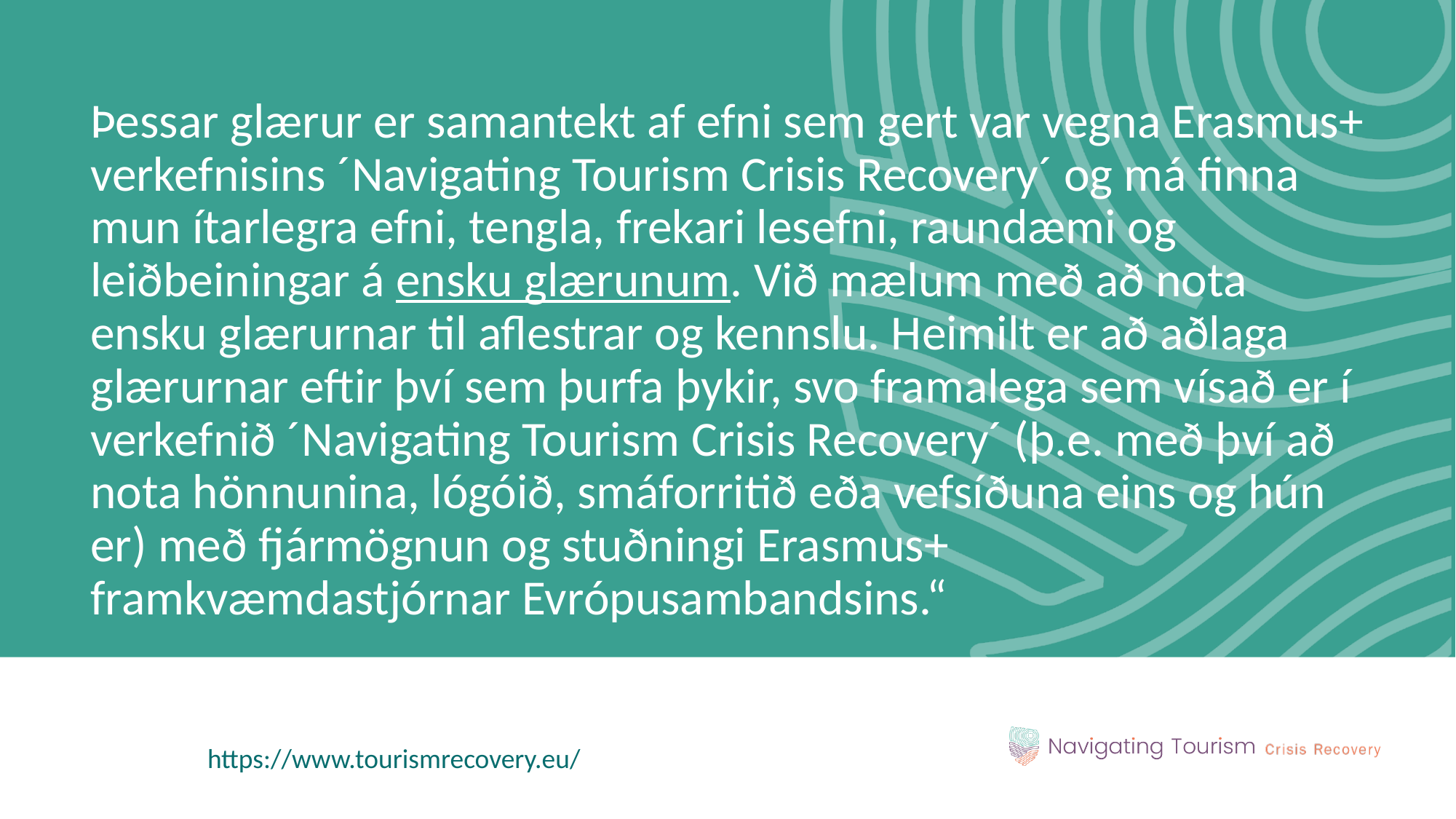

Þessar glærur er samantekt af efni sem gert var vegna Erasmus+ verkefnisins ´Navigating Tourism Crisis Recovery´ og má finna mun ítarlegra efni, tengla, frekari lesefni, raundæmi og leiðbeiningar á ensku glærunum. Við mælum með að nota ensku glærurnar til aflestrar og kennslu. Heimilt er að aðlaga glærurnar eftir því sem þurfa þykir, svo framalega sem vísað er í verkefnið ´Navigating Tourism Crisis Recovery´ (þ.e. með því að nota hönnunina, lógóið, smáforritið eða vefsíðuna eins og hún er) með fjármögnun og stuðningi Erasmus+ framkvæmdastjórnar Evrópusambandsins.“
https://www.tourismrecovery.eu/